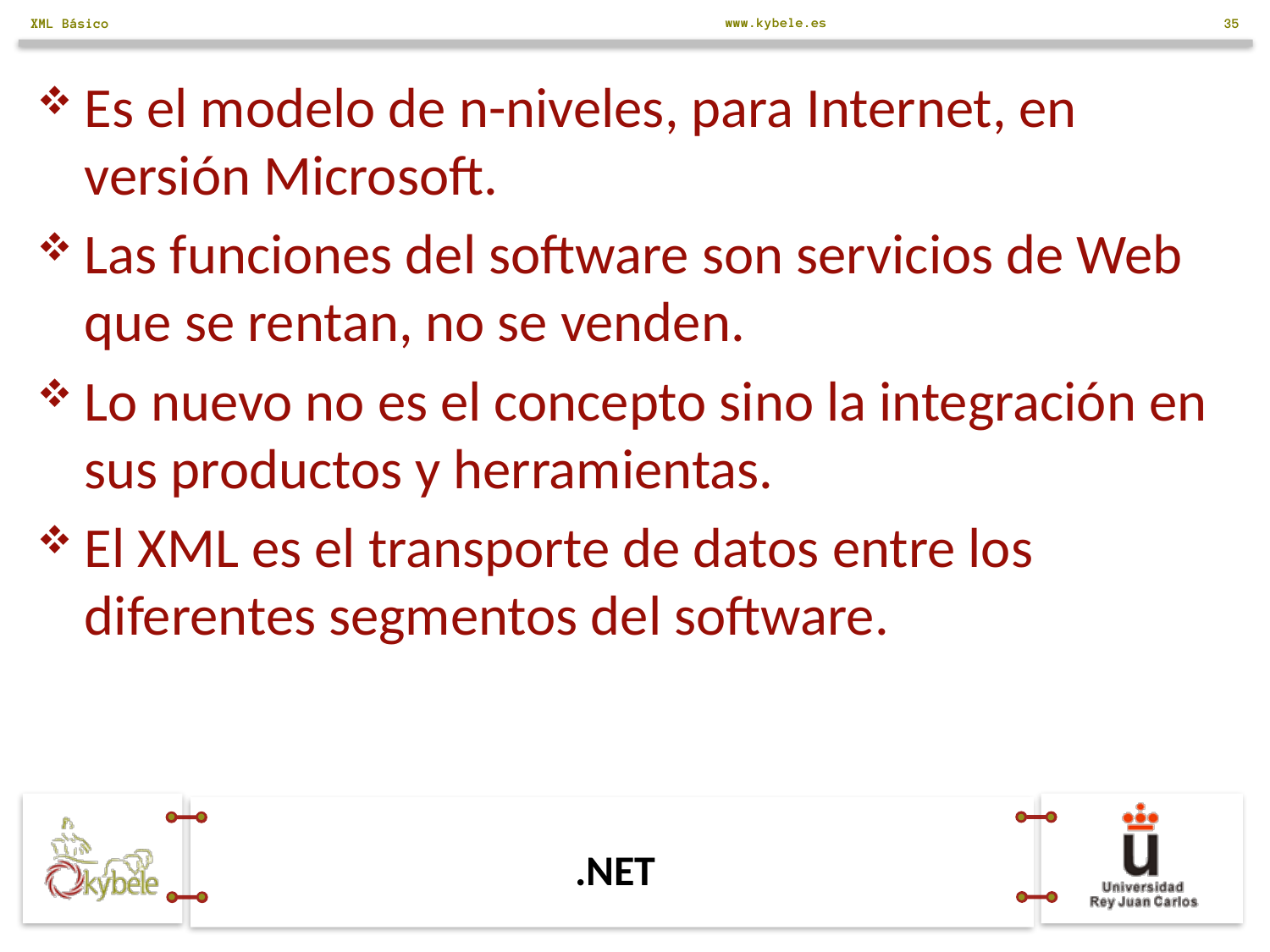

XML Básico
35
Es el modelo de n-niveles, para Internet, en versión Microsoft.
Las funciones del software son servicios de Web que se rentan, no se venden.
Lo nuevo no es el concepto sino la integración en sus productos y herramientas.
El XML es el transporte de datos entre los diferentes segmentos del software.
# .NET